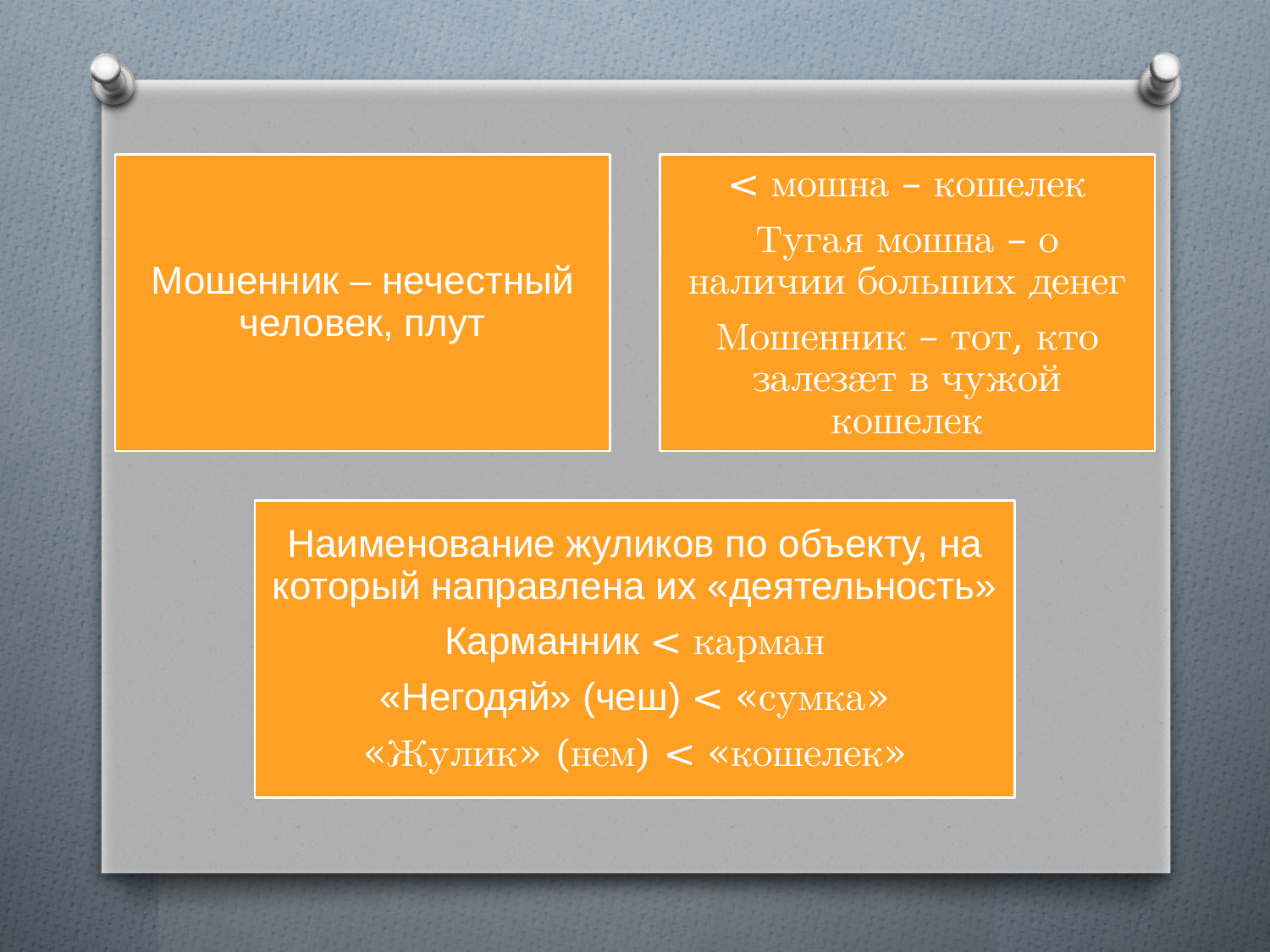

Мошенник – нечестный человек, плут
< мошна – кошелек
Тугая мошна – о наличии больших денег
Мошенник – тот, кто залезает в чужой кошелек
Наименование жуликов по объекту, на который направлена их «деятельность»
Карманник < карман
«Негодяй» (чеш) < «сумка»
«Жулик» (нем) < «кошелек»